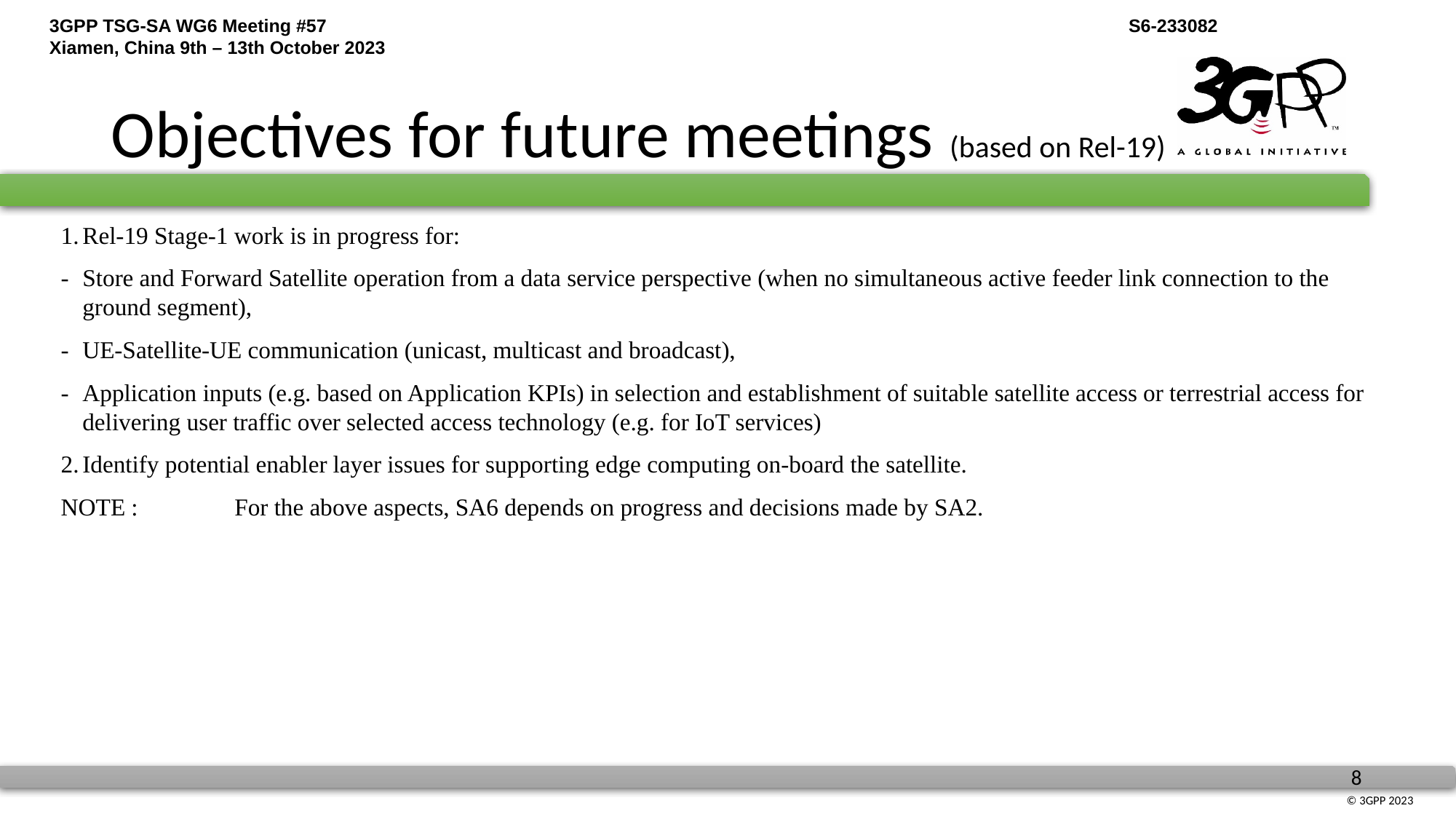

# Objectives for future meetings (based on Rel-19)
1.	Rel-19 Stage-1 work is in progress for:
- 	Store and Forward Satellite operation from a data service perspective (when no simultaneous active feeder link connection to the ground segment),
- 	UE-Satellite-UE communication (unicast, multicast and broadcast),
-	Application inputs (e.g. based on Application KPIs) in selection and establishment of suitable satellite access or terrestrial access for delivering user traffic over selected access technology (e.g. for IoT services)
2.	Identify potential enabler layer issues for supporting edge computing on-board the satellite.
NOTE :	For the above aspects, SA6 depends on progress and decisions made by SA2.